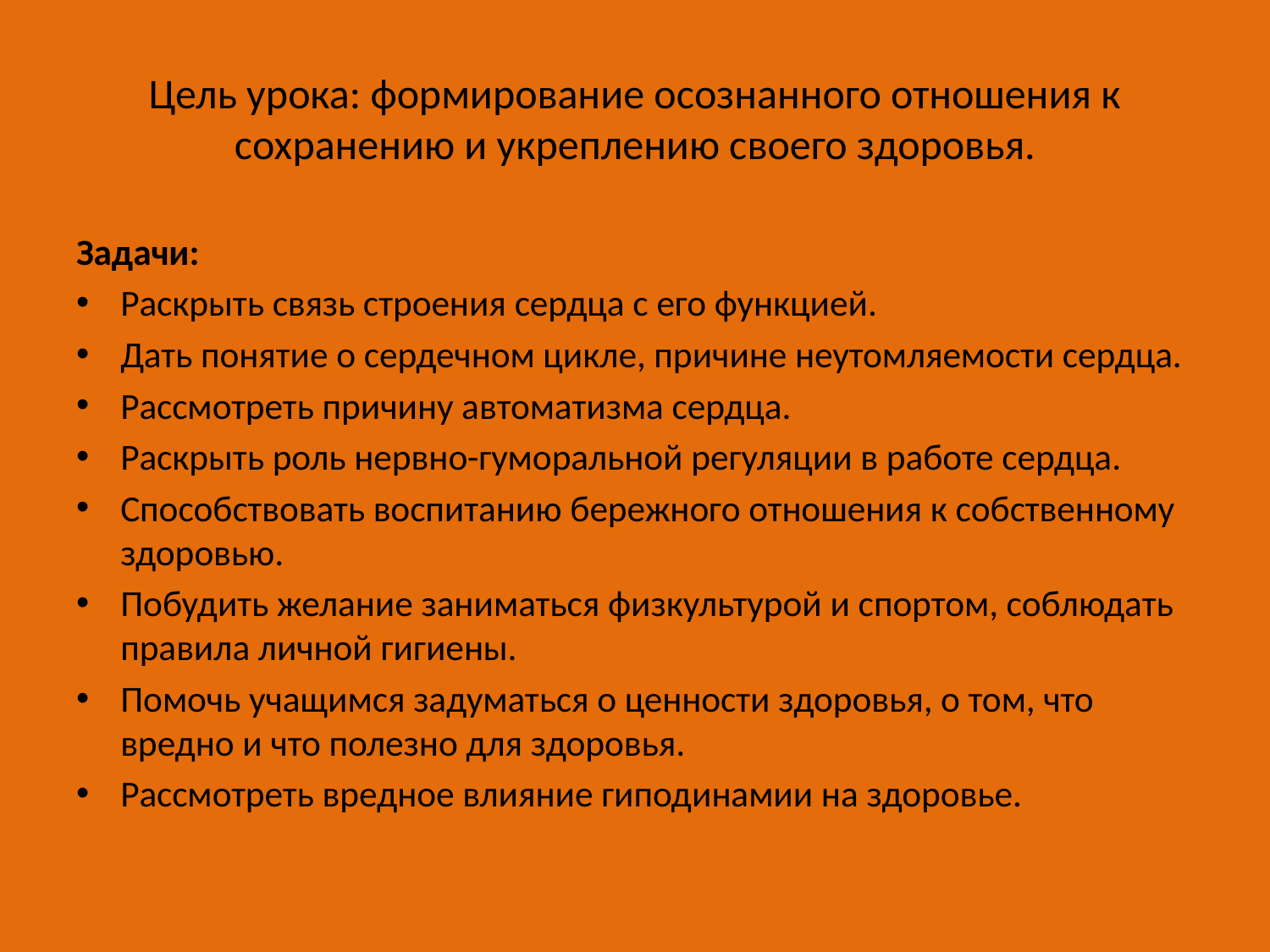

# Цель урока: формирование осознанного отношения к сохранению и укреплению своего здоровья.
Задачи:
Раскрыть связь строения сердца с его функцией.
Дать понятие о сердечном цикле, причине неутомляемости сердца.
Рассмотреть причину автоматизма сердца.
Раскрыть роль нервно-гуморальной регуляции в работе сердца.
Способствовать воспитанию бережного отношения к собственному здоровью.
Побудить желание заниматься физкультурой и спортом, соблюдать правила личной гигиены.
Помочь учащимся задуматься о ценности здоровья, о том, что вредно и что полезно для здоровья.
Рассмотреть вредное влияние гиподинамии на здоровье.